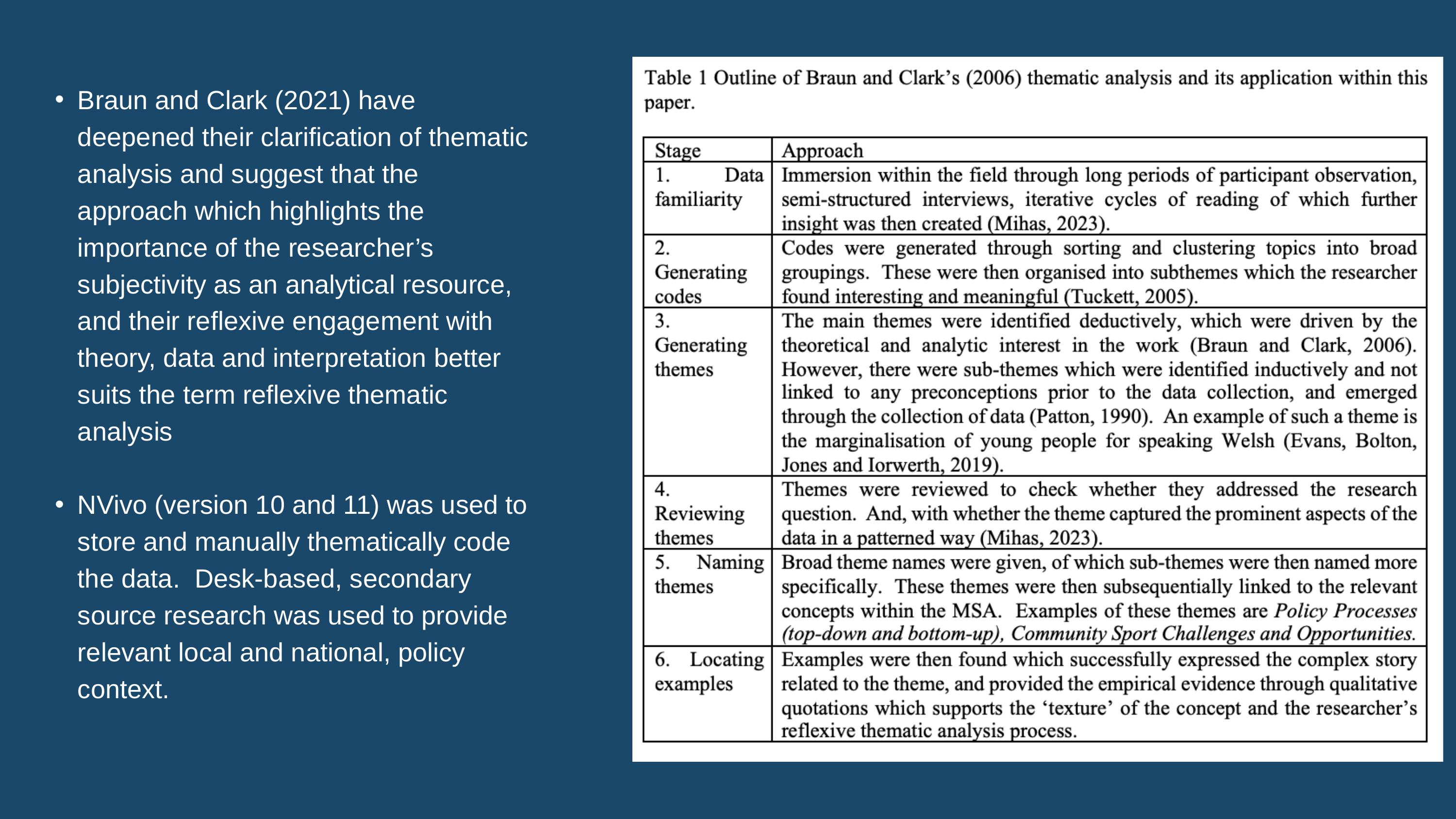

Braun and Clark (2021) have deepened their clarification of thematic analysis and suggest that the approach which highlights the importance of the researcher’s subjectivity as an analytical resource, and their reflexive engagement with theory, data and interpretation better suits the term reflexive thematic analysis

NVivo (version 10 and 11) was used to store and manually thematically code the data.  Desk-based, secondary source research was used to provide relevant local and national, policy context.